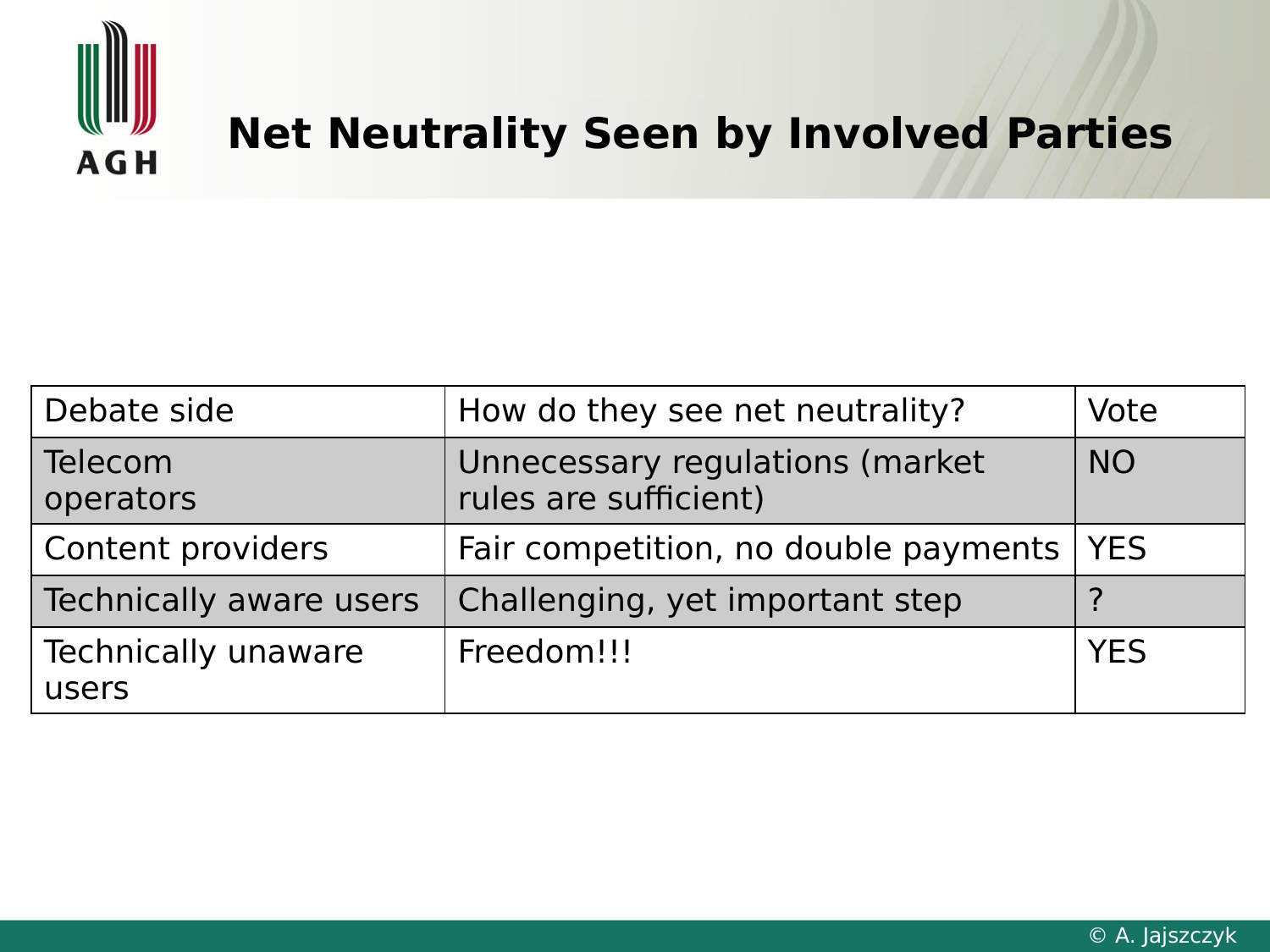

# Net Neutrality Seen by Involved Parties
| Debate side | How do they see net neutrality? | Vote |
| --- | --- | --- |
| Telecom operators | Unnecessary regulations (market rules are sufficient) | NO |
| Content providers | Fair competition, no double payments | YES |
| Technically aware users | Challenging, yet important step | ? |
| Technically unaware users | Freedom!!! | YES |